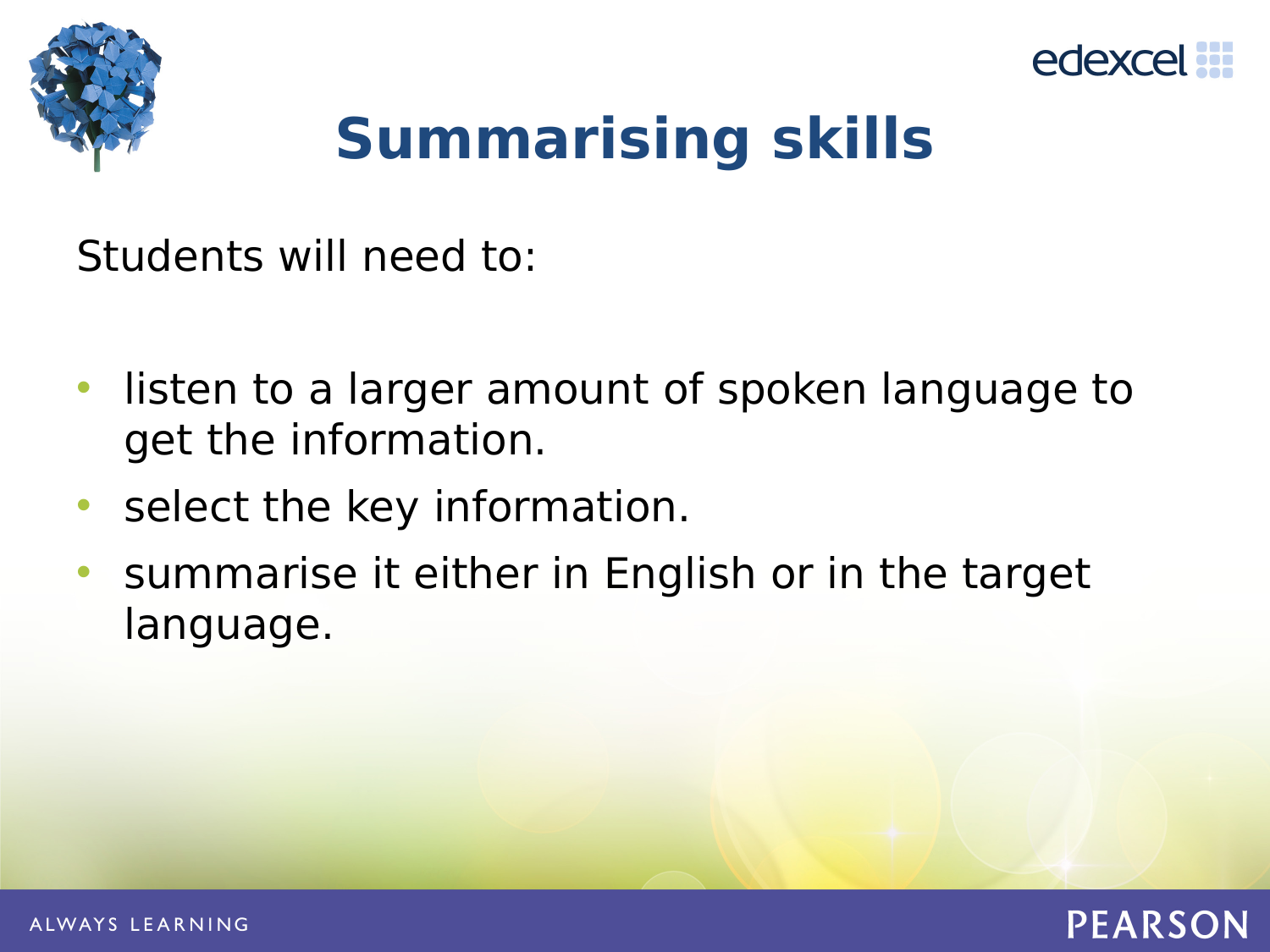

# Summarising skills
Students will need to:

listen to a larger amount of spoken language to get the information.
select the key information.
summarise it either in English or in the target language.